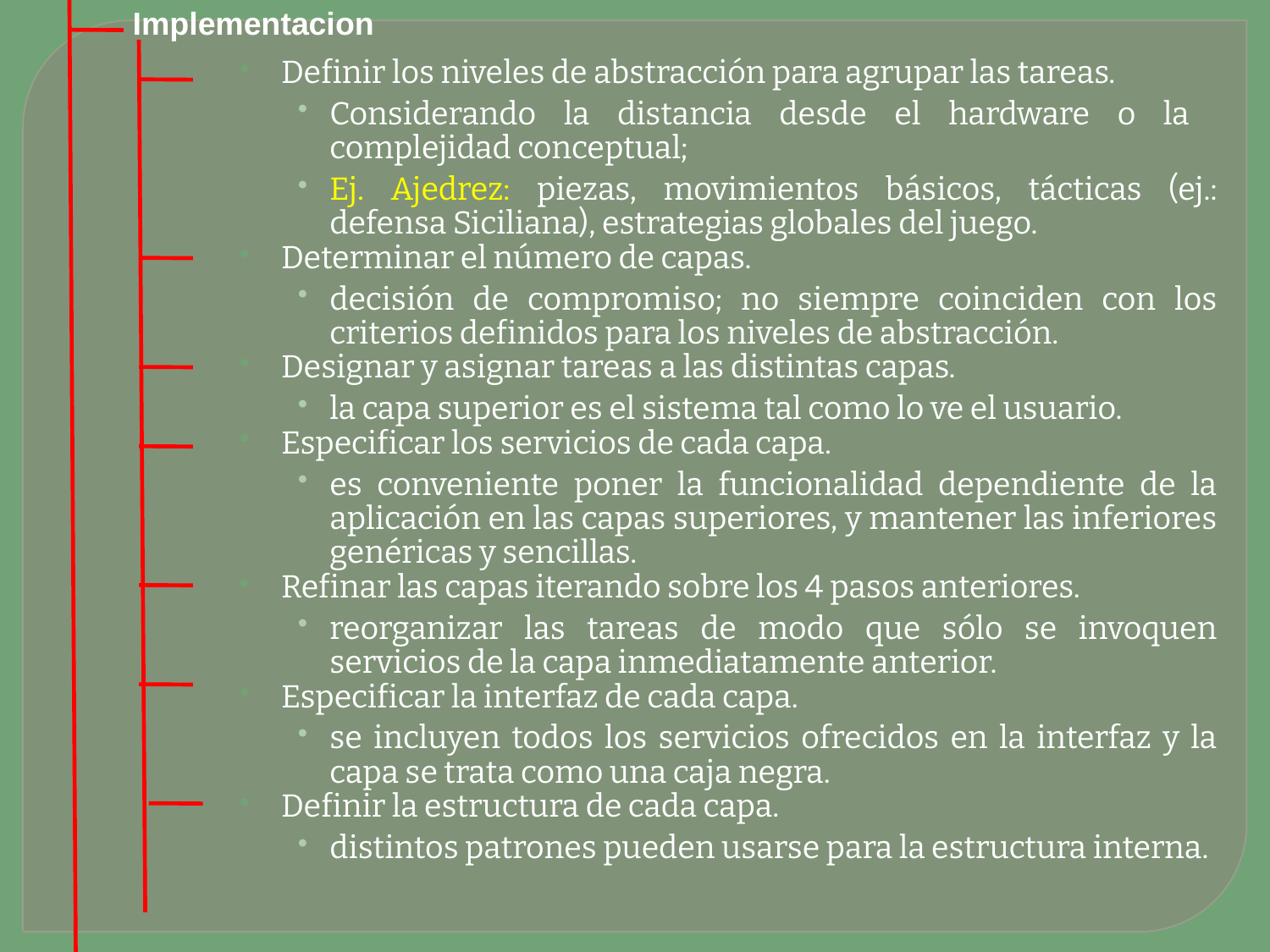

Implementacion

Definir los niveles de abstracción para agrupar las tareas.
Considerando la distancia desde el hardware o la  complejidad conceptual;
Ej. Ajedrez: piezas, movimientos básicos, tácticas (ej.: defensa Siciliana), estrategias globales del juego.
Determinar el número de capas.
decisión de compromiso; no siempre coinciden con los criterios definidos para los niveles de abstracción.
Designar y asignar tareas a las distintas capas.
la capa superior es el sistema tal como lo ve el usuario.
Especificar los servicios de cada capa.
es conveniente poner la funcionalidad dependiente de la aplicación en las capas superiores, y mantener las inferiores genéricas y sencillas.
Refinar las capas iterando sobre los 4 pasos anteriores.
reorganizar las tareas de modo que sólo se invoquen servicios de la capa inmediatamente anterior.
Especificar la interfaz de cada capa.
se incluyen todos los servicios ofrecidos en la interfaz y la capa se trata como una caja negra.
Definir la estructura de cada capa.
distintos patrones pueden usarse para la estructura interna.